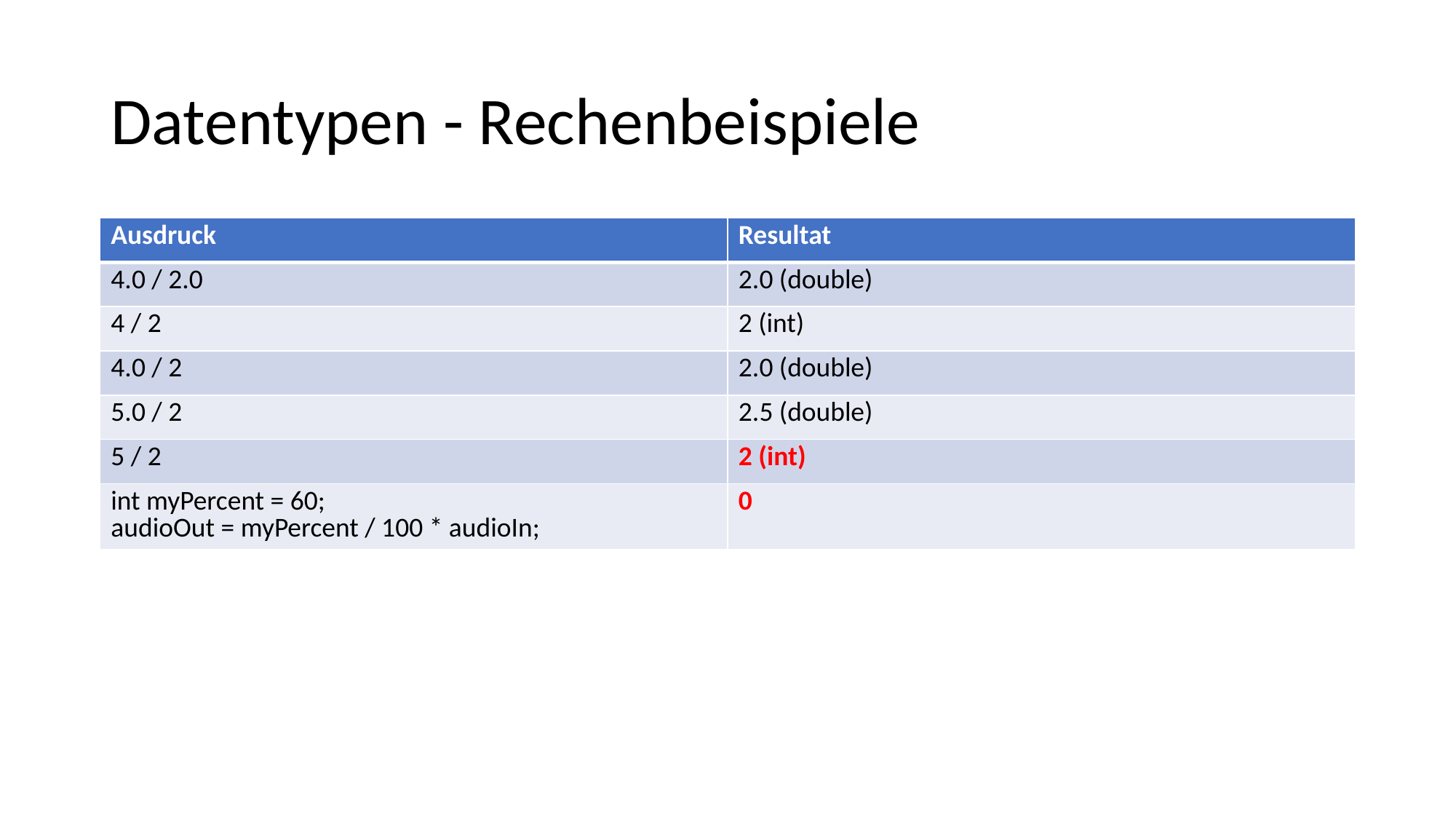

# Datentypen - Rechenbeispiele
| Ausdruck | Resultat |
| --- | --- |
| 4.0 / 2.0 | 2.0 (double) |
| 4 / 2 | 2 (int) |
| 4.0 / 2 | 2.0 (double) |
| 5.0 / 2 | 2.5 (double) |
| 5 / 2 | 2 (int) |
| int myPercent = 60; audioOut = myPercent / 100 \* audioIn; | 0 |